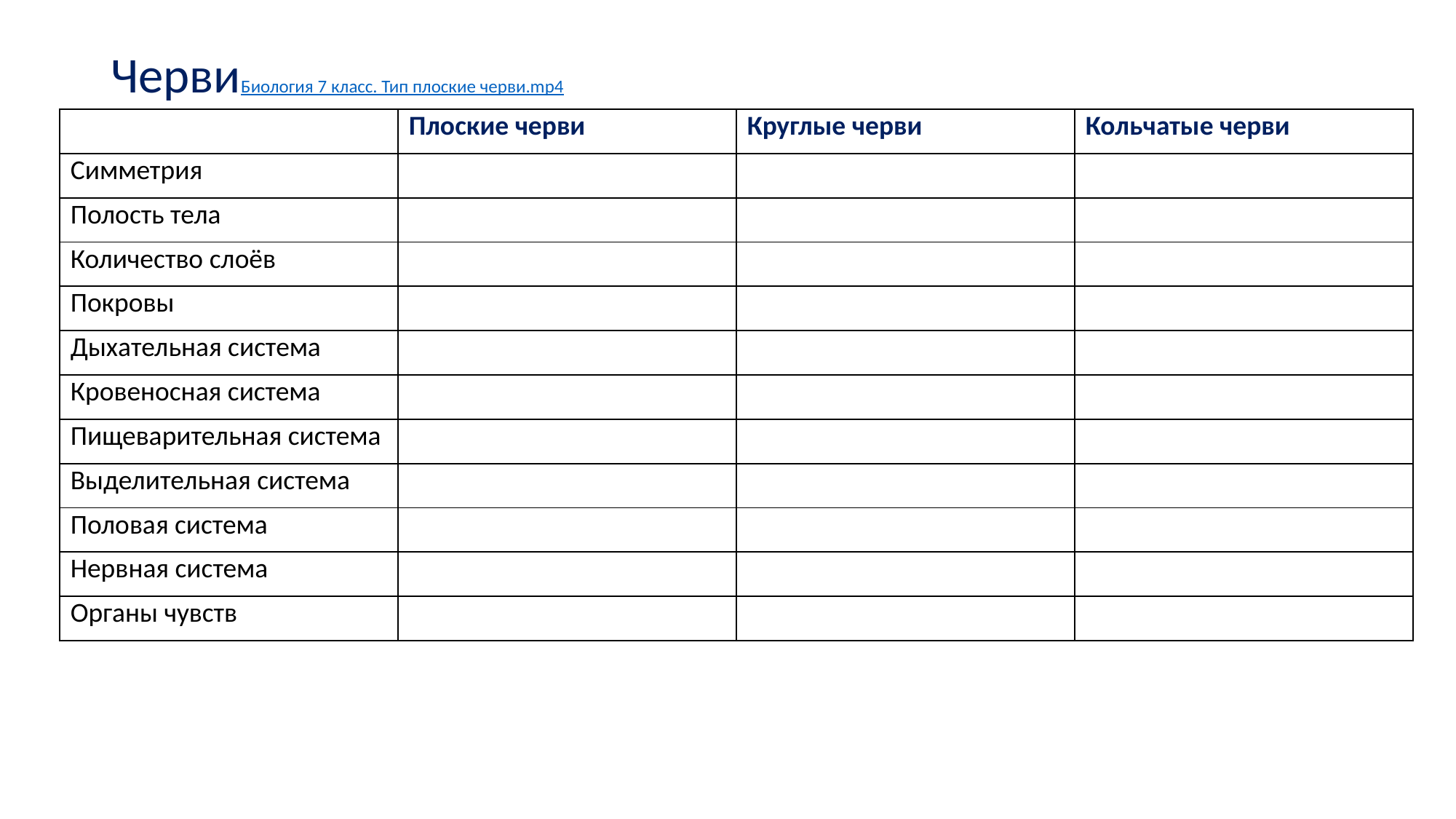

# ЧервиБиология 7 класс. Тип плоские черви.mp4
|  | Плоские черви | Круглые черви | Кольчатые черви |
| --- | --- | --- | --- |
| Симметрия |  |  |  |
| Полость тела |  |  |  |
| Количество слоёв |  |  |  |
| Покровы |  |  |  |
| Дыхательная система |  |  |  |
| Кровеносная система |  |  |  |
| Пищеварительная система |  |  |  |
| Выделительная система |  |  |  |
| Половая система |  |  |  |
| Нервная система |  |  |  |
| Органы чувств |  |  |  |